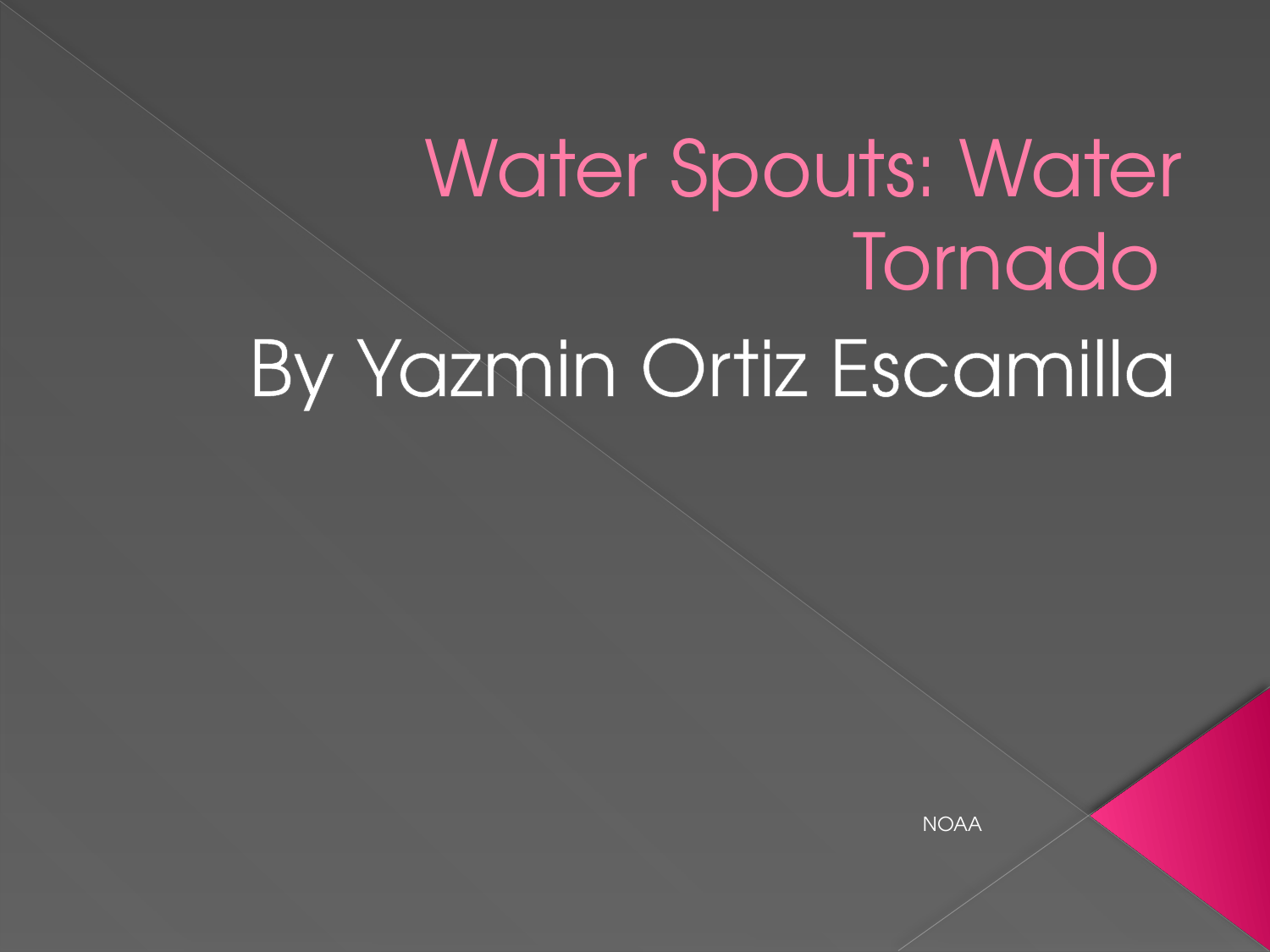

# Water Spouts: Water Tornado
By Yazmin Ortiz Escamilla
NOAA